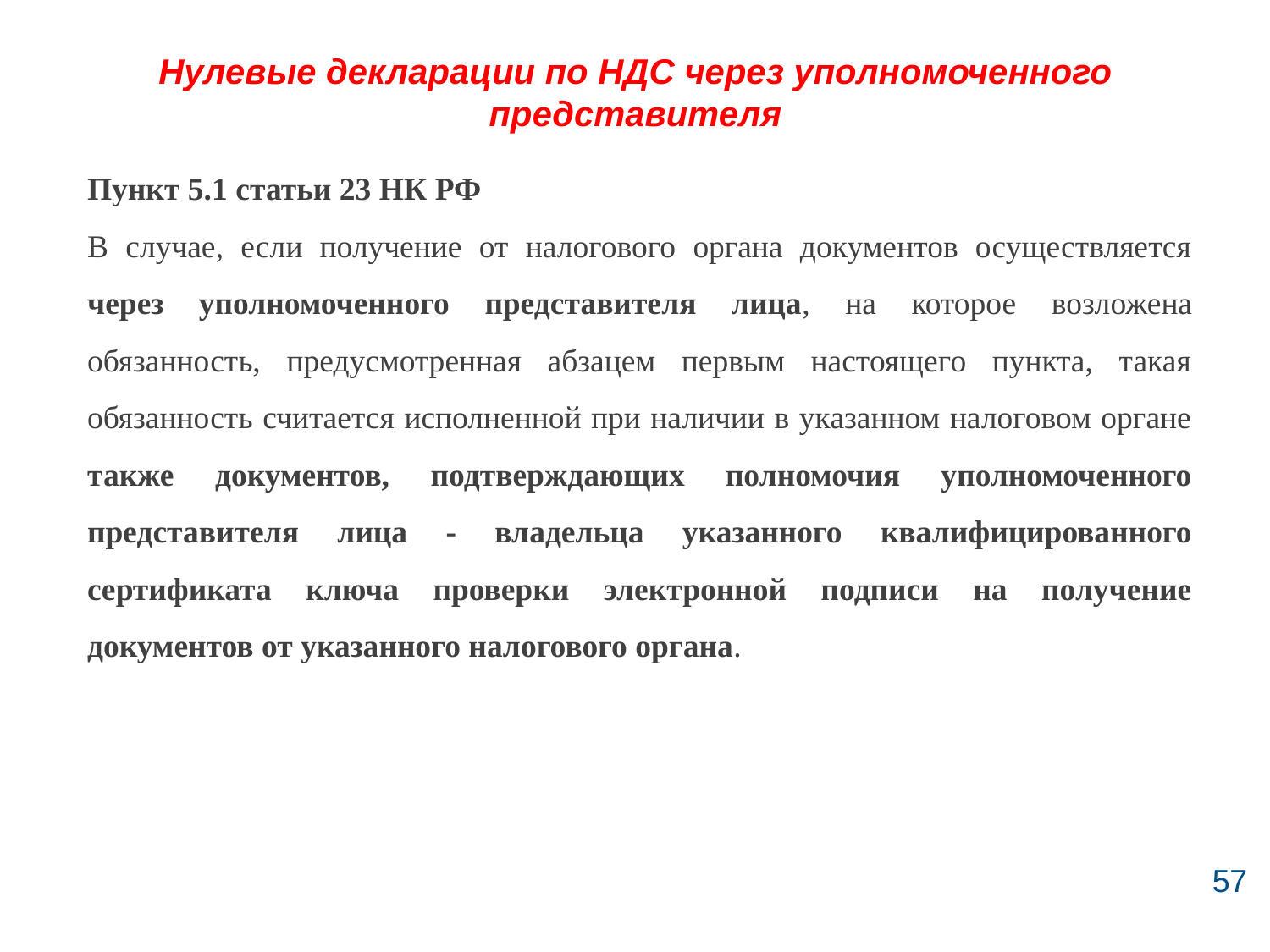

# Нулевые декларации по НДС через уполномоченного представителя
Пункт 5.1 статьи 23 НК РФ
В случае, если получение от налогового органа документов осуществляется через уполномоченного представителя лица, на которое возложена обязанность, предусмотренная абзацем первым настоящего пункта, такая обязанность считается исполненной при наличии в указанном налоговом органе также документов, подтверждающих полномочия уполномоченного представителя лица - владельца указанного квалифицированного сертификата ключа проверки электронной подписи на получение документов от указанного налогового органа.